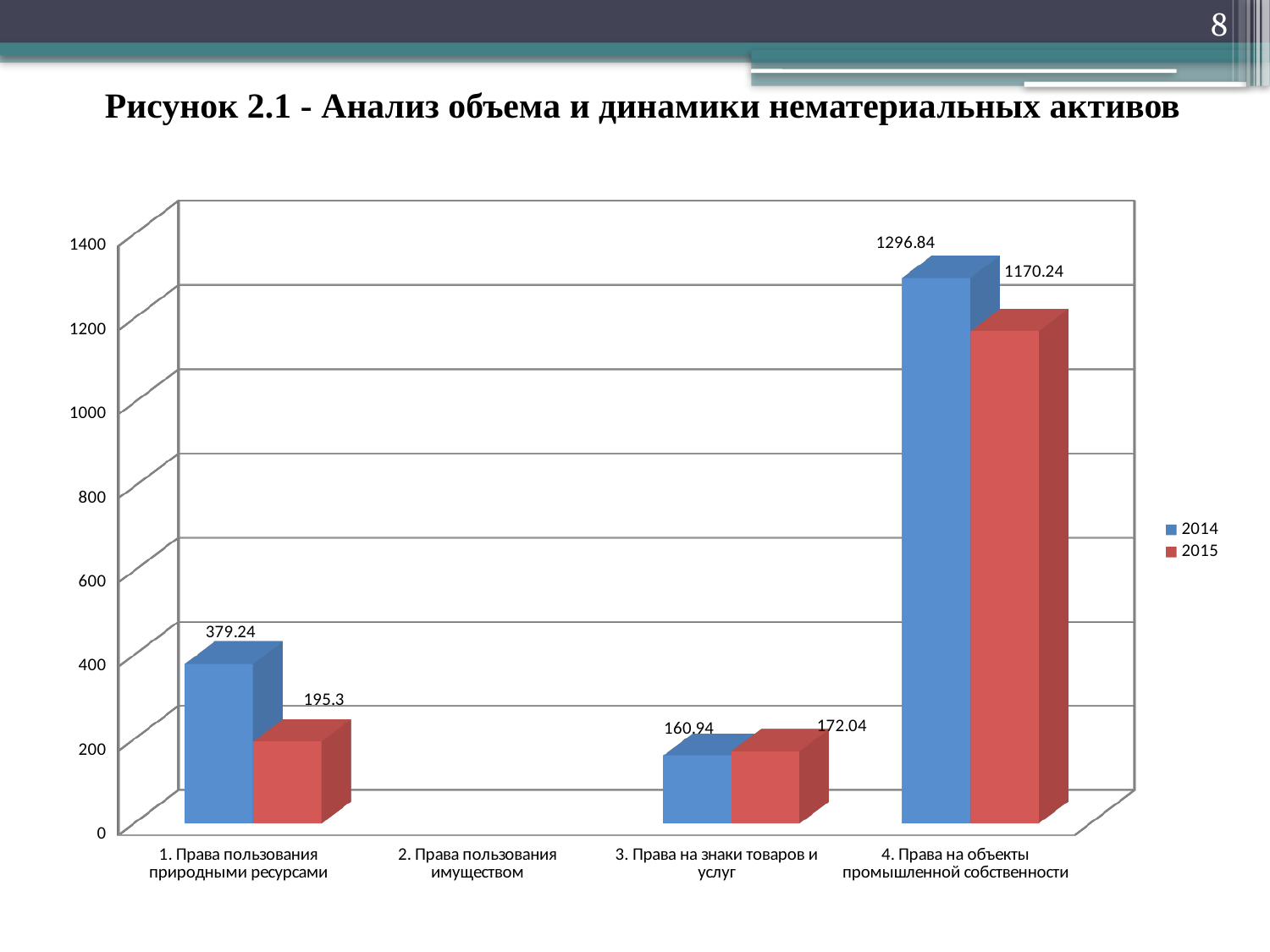

8
Рисунок 2.1 - Анализ объема и динамики нематериальных активов

[unsupported chart]